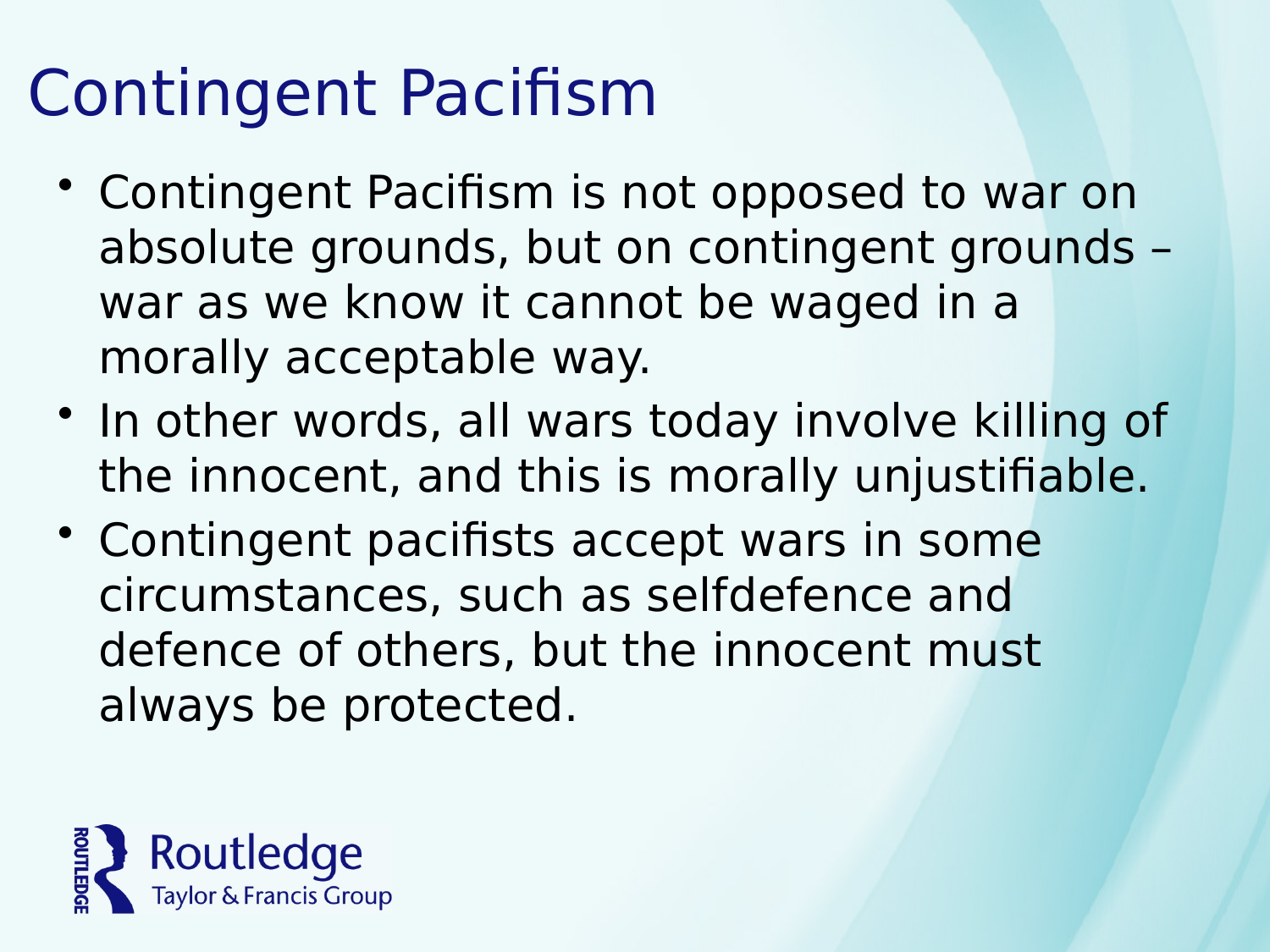

# Contingent Pacifism
Contingent Pacifism is not opposed to war on absolute grounds, but on contingent grounds – war as we know it cannot be waged in a morally acceptable way.
In other words, all wars today involve killing of the innocent, and this is morally unjustifiable.
Contingent pacifists accept wars in some circumstances, such as self­defence and defence of others, but the innocent must always be protected.